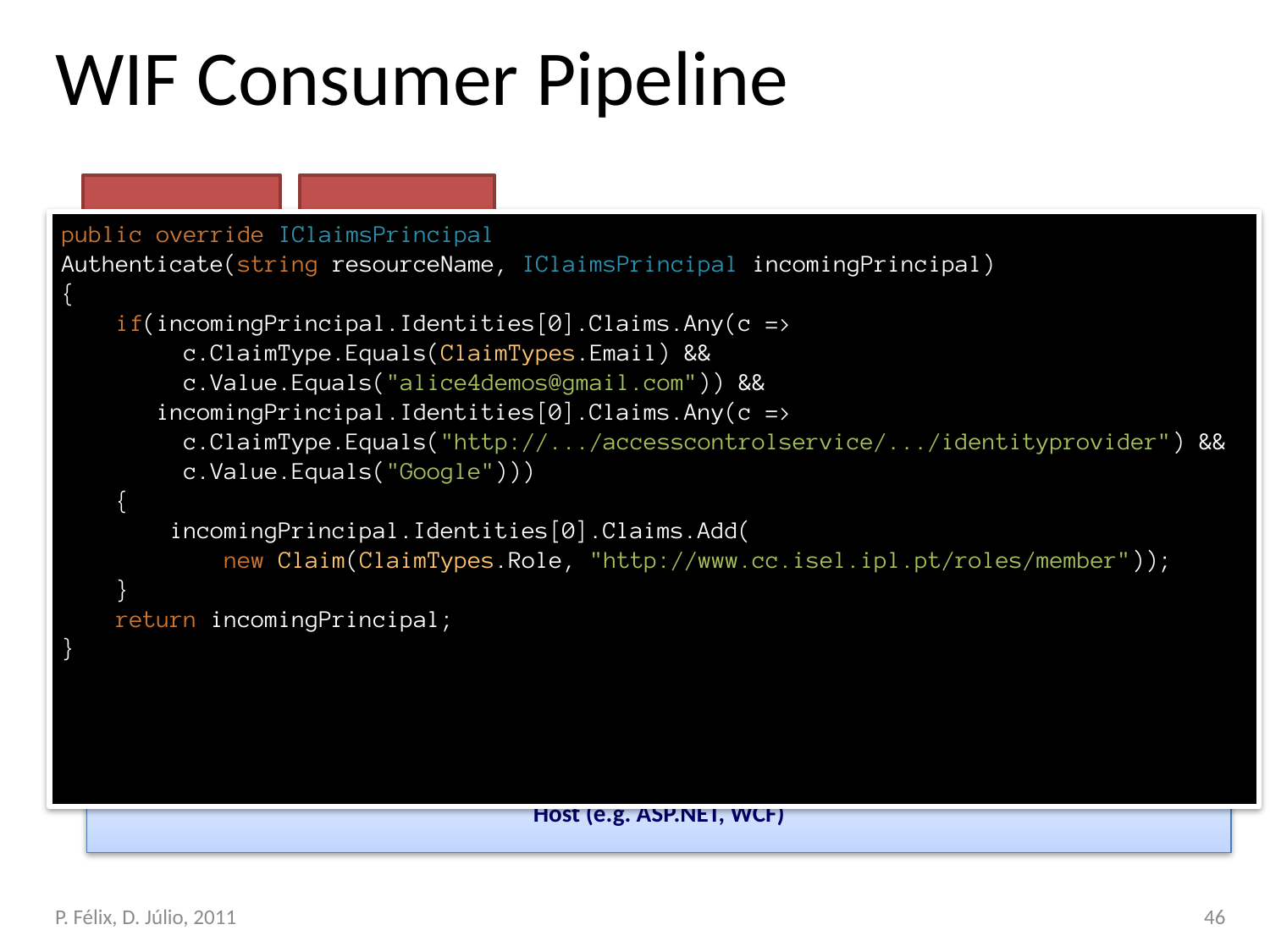

# WIF Consumer Pipeline
Token
Resolver
Issuer Name
Registry
public override IClaimsPrincipal
Authenticate(string resourceName, IClaimsPrincipal incomingPrincipal)
{
    if(incomingPrincipal.Identities[0].Claims.Any(c =>
         c.ClaimType.Equals(ClaimTypes.Email) &&
         c.Value.Equals("alice4demos@gmail.com")) &&
       incomingPrincipal.Identities[0].Claims.Any(c =>
         c.ClaimType.Equals("http://.../accesscontrolservice/.../identityprovider") &&
         c.Value.Equals("Google")))
    {
        incomingPrincipal.Identities[0].Claims.Add(
            new Claim(ClaimTypes.Role, "http://www.cc.isel.ipl.pt/roles/member"));
    }
    return incomingPrincipal;
}
Token
ref
Issuer
Token
Issuer
Name
Token
Token Handler
Claims
Authentication
Manager
Claims
Principal
Claims
Principal
Serialized
Token
Claims
Identities
Host Adaptation Layer
Host (e.g. ASP.NET, WCF)
P. Félix, D. Júlio, 2011
46